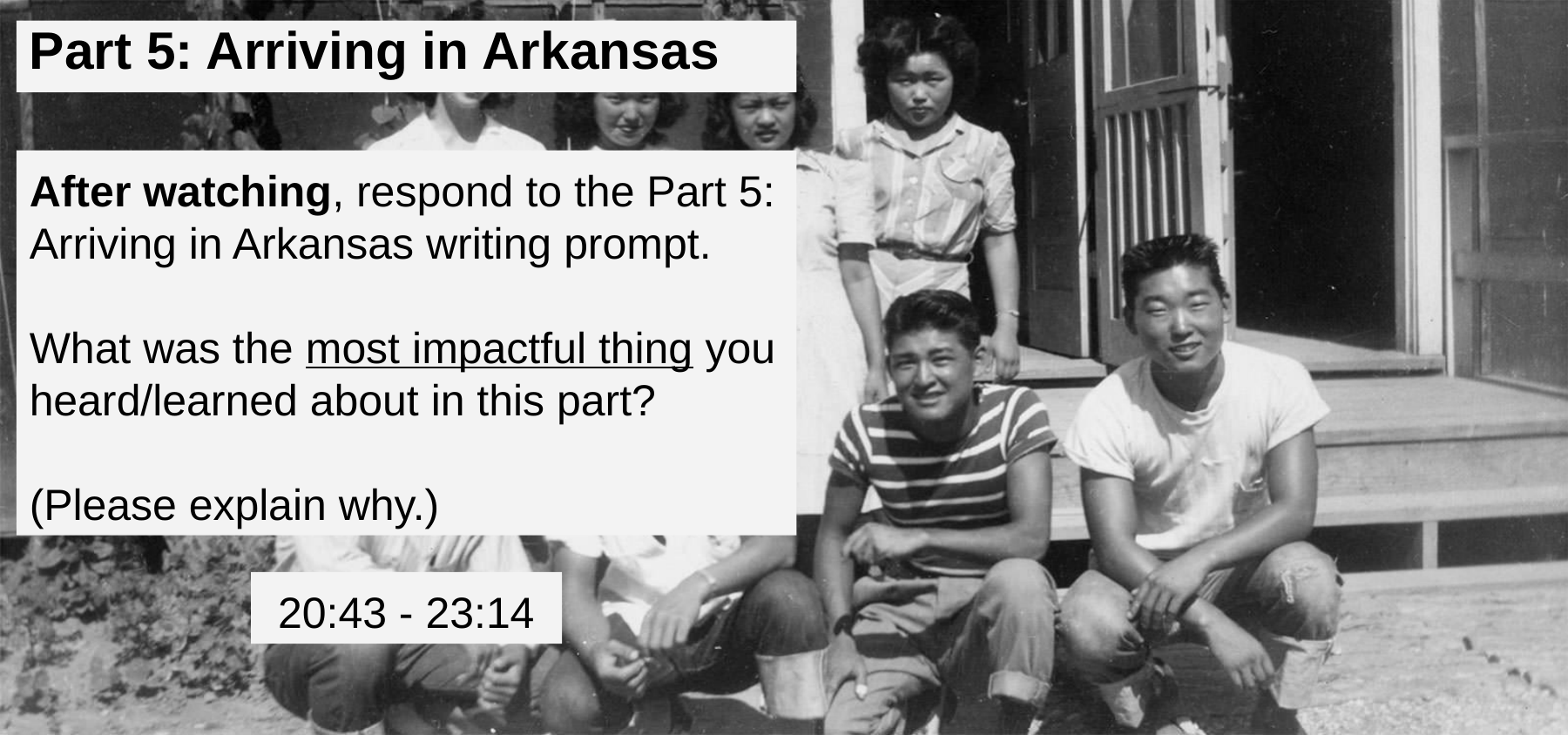

# Part 5: Arriving in Arkansas
After watching, respond to the Part 5: Arriving in Arkansas writing prompt.

What was the most impactful thing you heard/learned about in this part?

(Please explain why.)

20:43 - 23:14